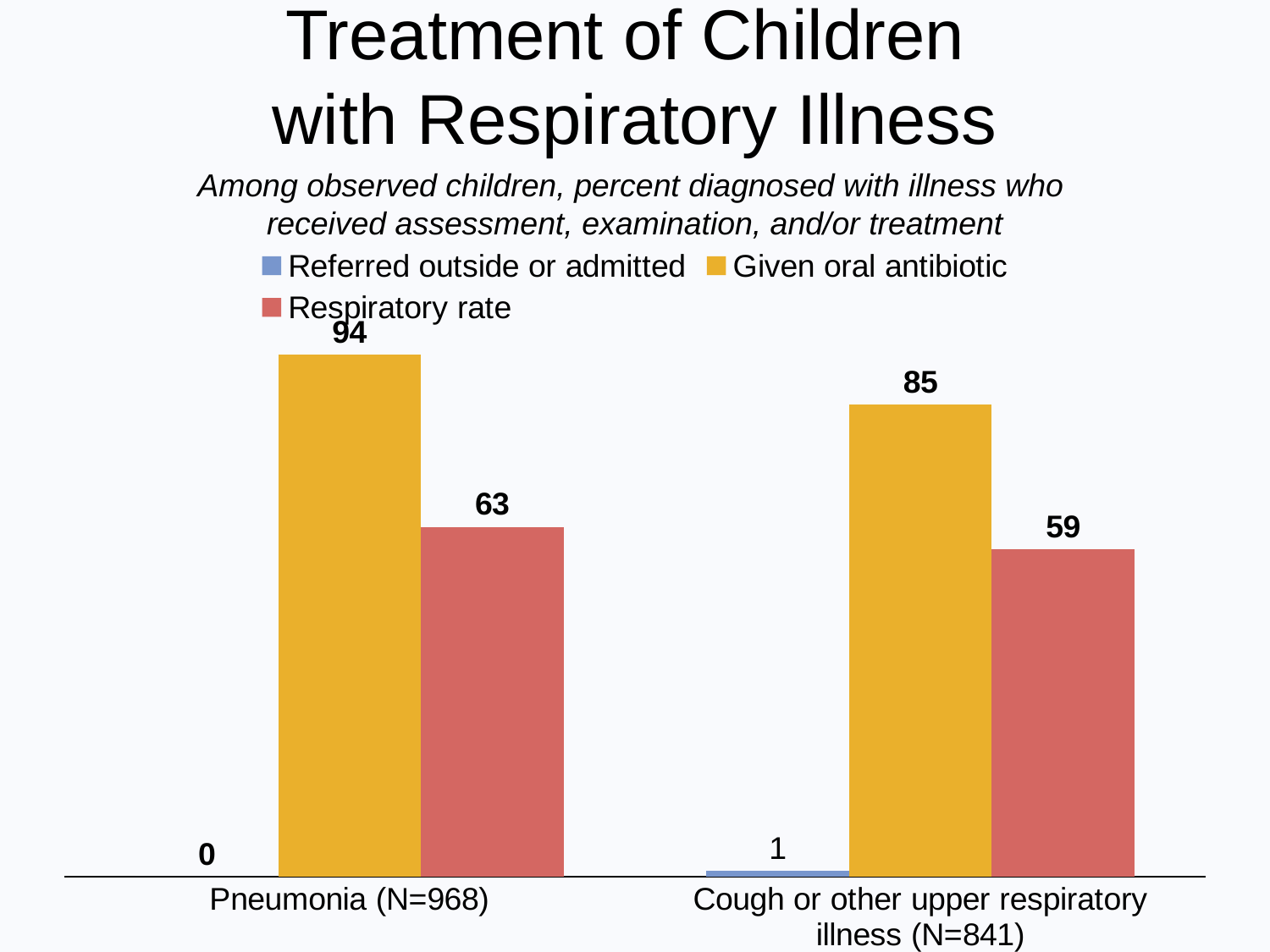

# Treatment of Children with Respiratory Illness
Among observed children, percent diagnosed with illness who
received assessment, examination, and/or treatment

### Chart

| Category | Referred outside or admitted | Given oral antibiotic | Respiratory rate |
|---|---|---|---|
| Pneumonia (N=968) | 0.0 | 94.0 | 63.0 |
| Cough or other upper respiratory illness (N=841) | 1.0 | 85.0 | 59.0 |